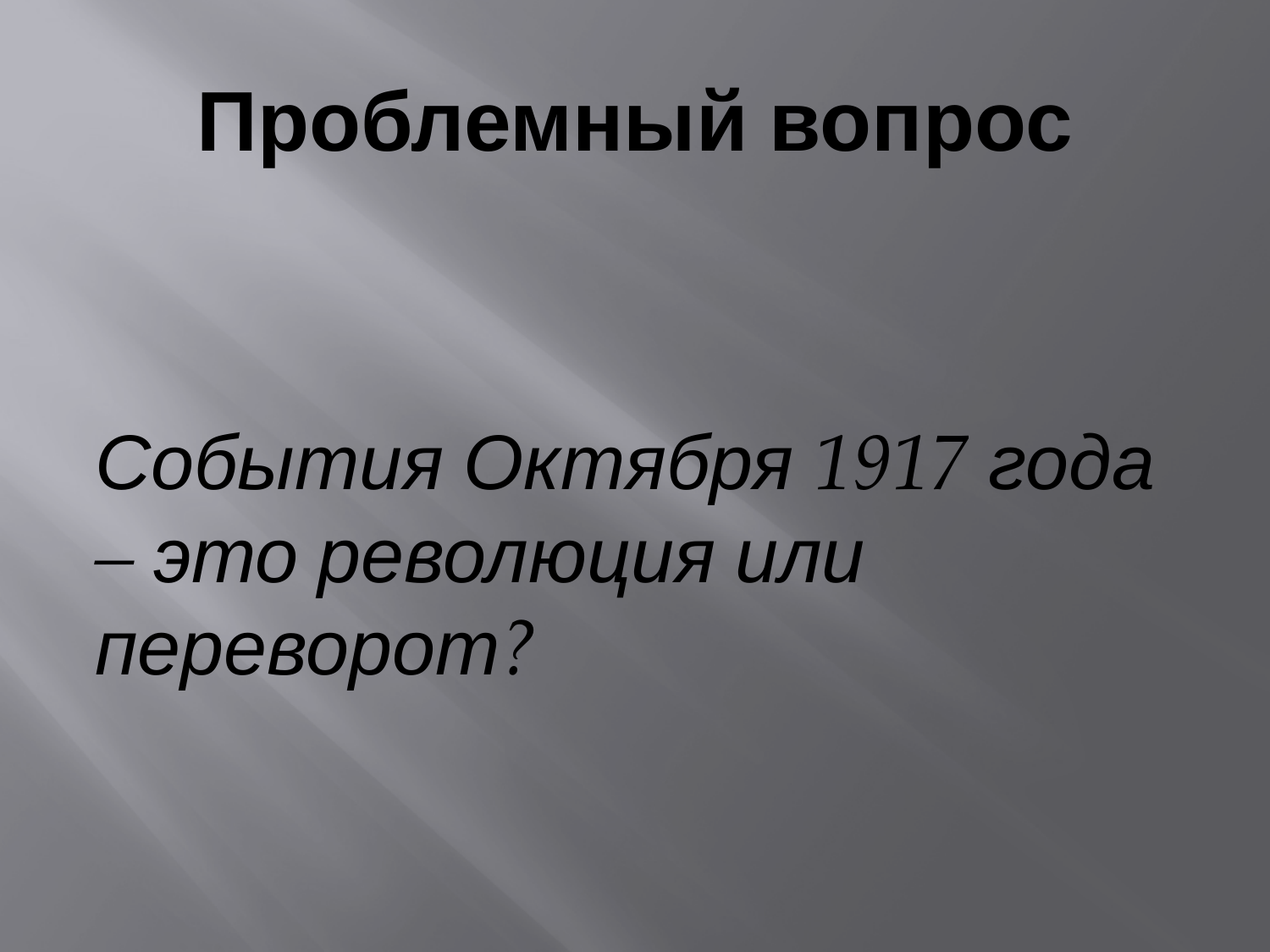

# Проблемный вопрос

События Октября 1917 года – это революция или переворот?